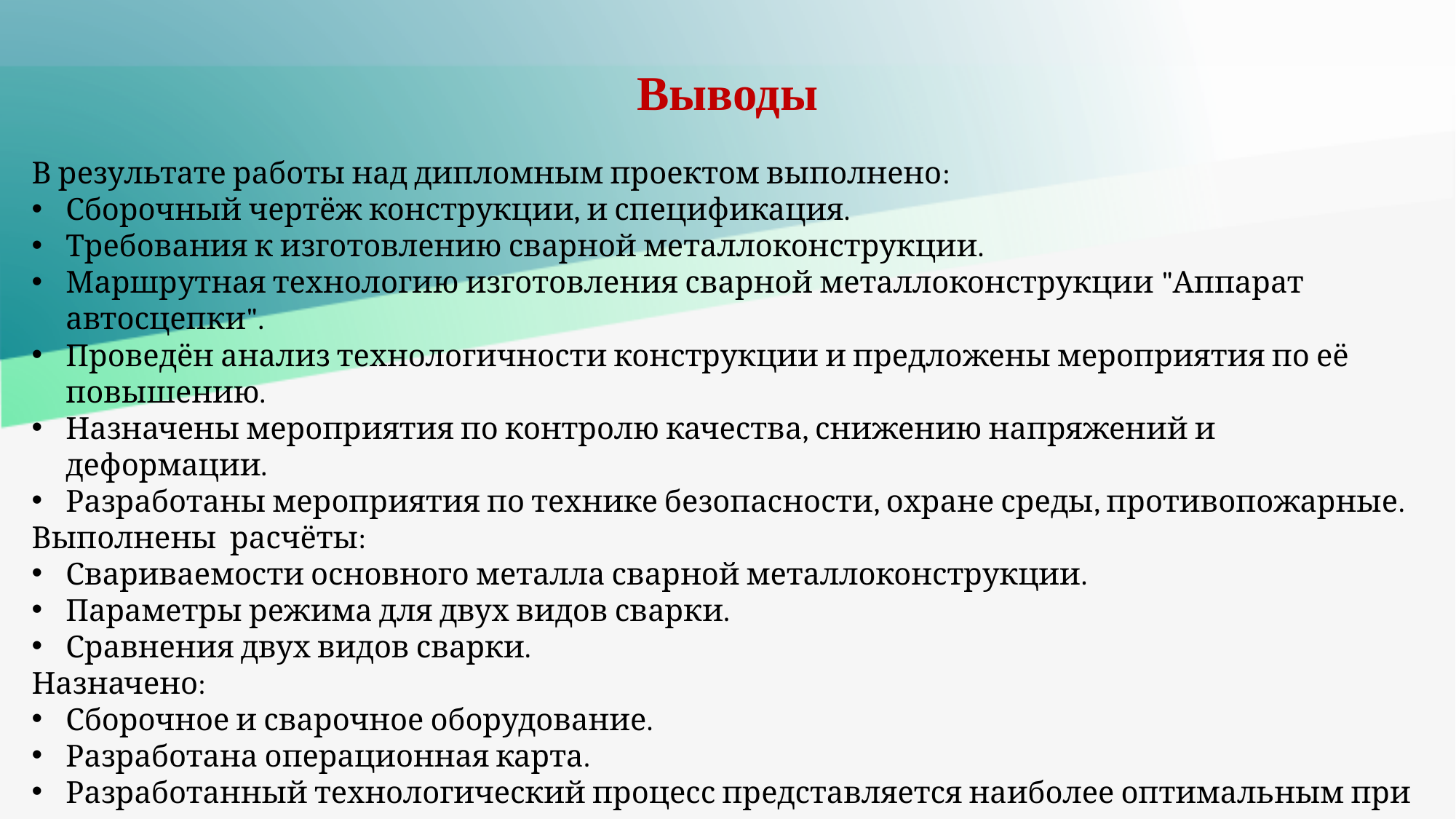

# Выводы
В результате работы над дипломным проектом выполнено:
Сборочный чертёж конструкции, и спецификация.
Требования к изготовлению сварной металлоконструкции.
Маршрутная технологию изготовления сварной металлоконструкции "Аппарат автосцепки".
Проведён анализ технологичности конструкции и предложены мероприятия по её повышению.
Назначены мероприятия по контролю качества, снижению напряжений и деформации.
Разработаны мероприятия по технике безопасности, охране среды, противопожарные.
Выполнены  расчёты:
Свариваемости основного металла сварной металлоконструкции.
Параметры режима для двух видов сварки.
Сравнения двух видов сварки.
Назначено:
Сборочное и сварочное оборудование.
Разработана операционная карта.
Разработанный технологический процесс представляется наиболее оптимальным при данных условиях производства.